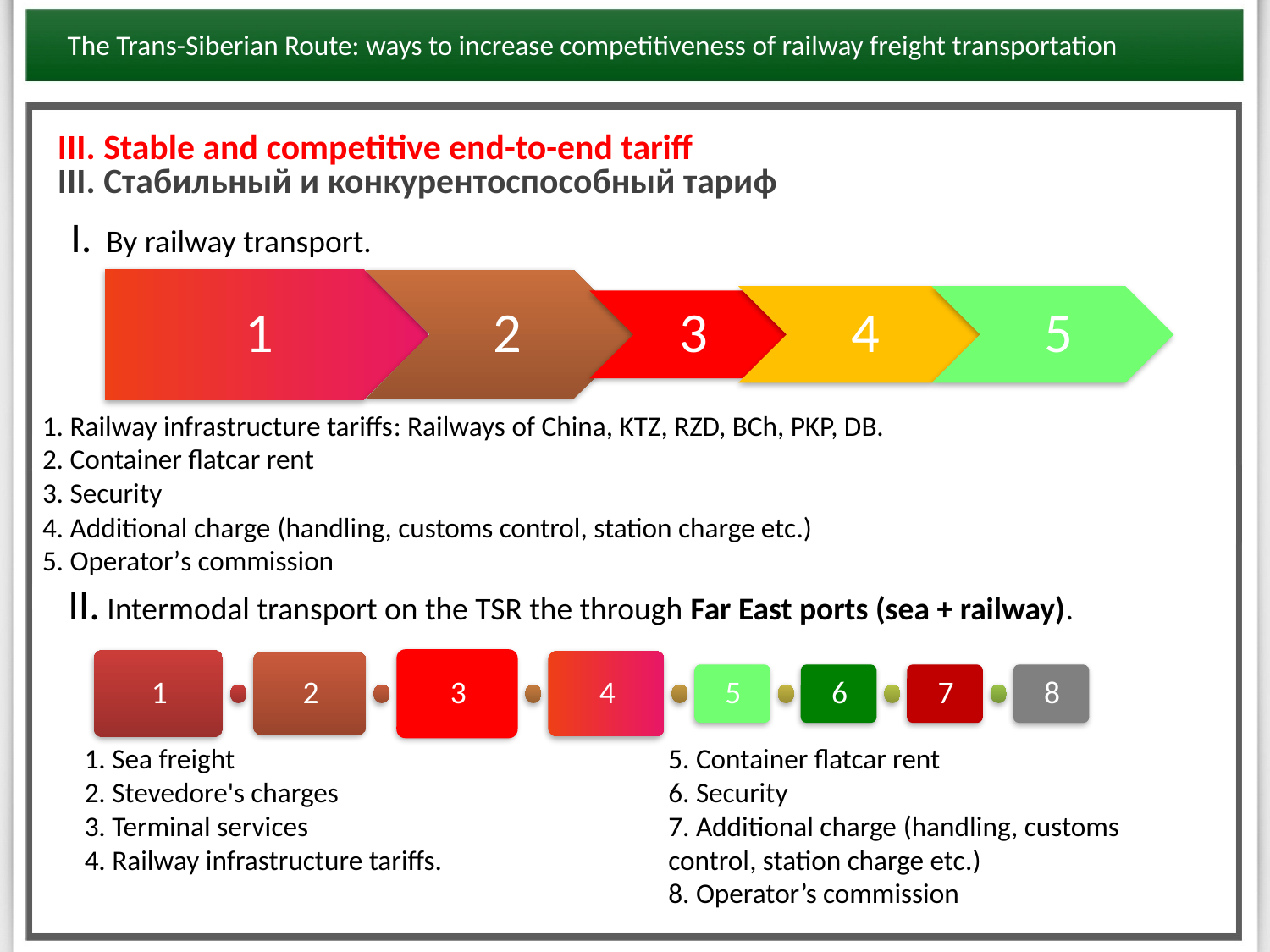

The Trans-Siberian Route: ways to increase competitiveness of railway freight transportation
1
2
3
4
5
III. Stable and competitive end-to-end tariff
III. Стабильный и конкурентоспособный тариф
I.  By railway transport.
1. Railway infrastructure tariffs: Railways of China, KTZ, RZD, BCh, PKP, DB.
2. Container flatcar rent
3. Security
4. Additional charge (handling, customs control, station charge etc.)
5. Operator’s commission
1

2

3

4

5

6

7

8
II. Intermodal transport on the TSR the through Far East ports (sea + railway).
1. Sea freight
2. Stevedore's charges
3. Terminal services
4. Railway infrastructure tariffs.

5. Container flatcar rent
6. Security
7. Additional charge (handling, customs control, station charge etc.)
8. Operator’s commission